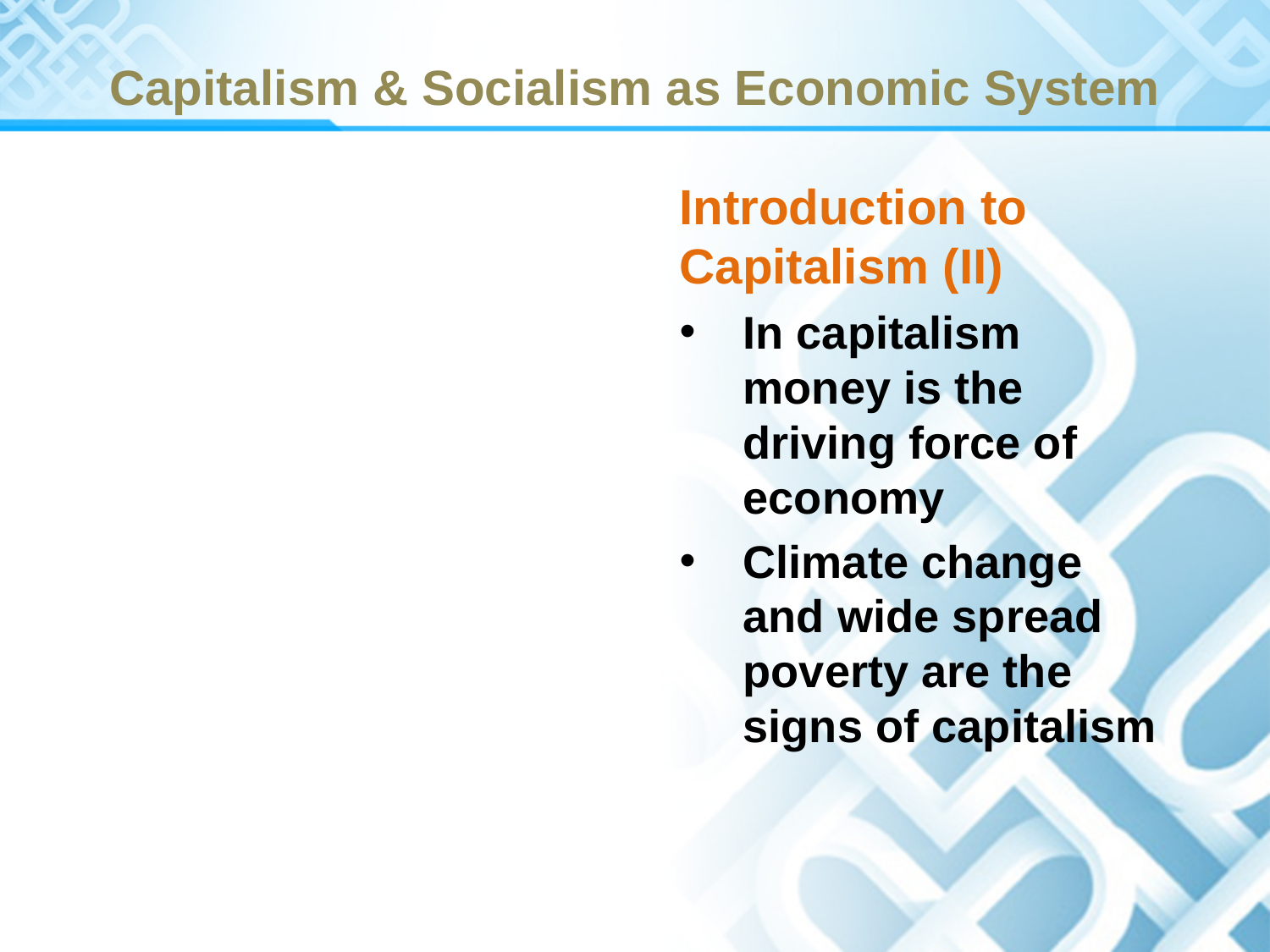

# Capitalism & Socialism as Economic System
Introduction to Capitalism (II)
In capitalism money is the driving force of economy
Climate change and wide spread poverty are the signs of capitalism